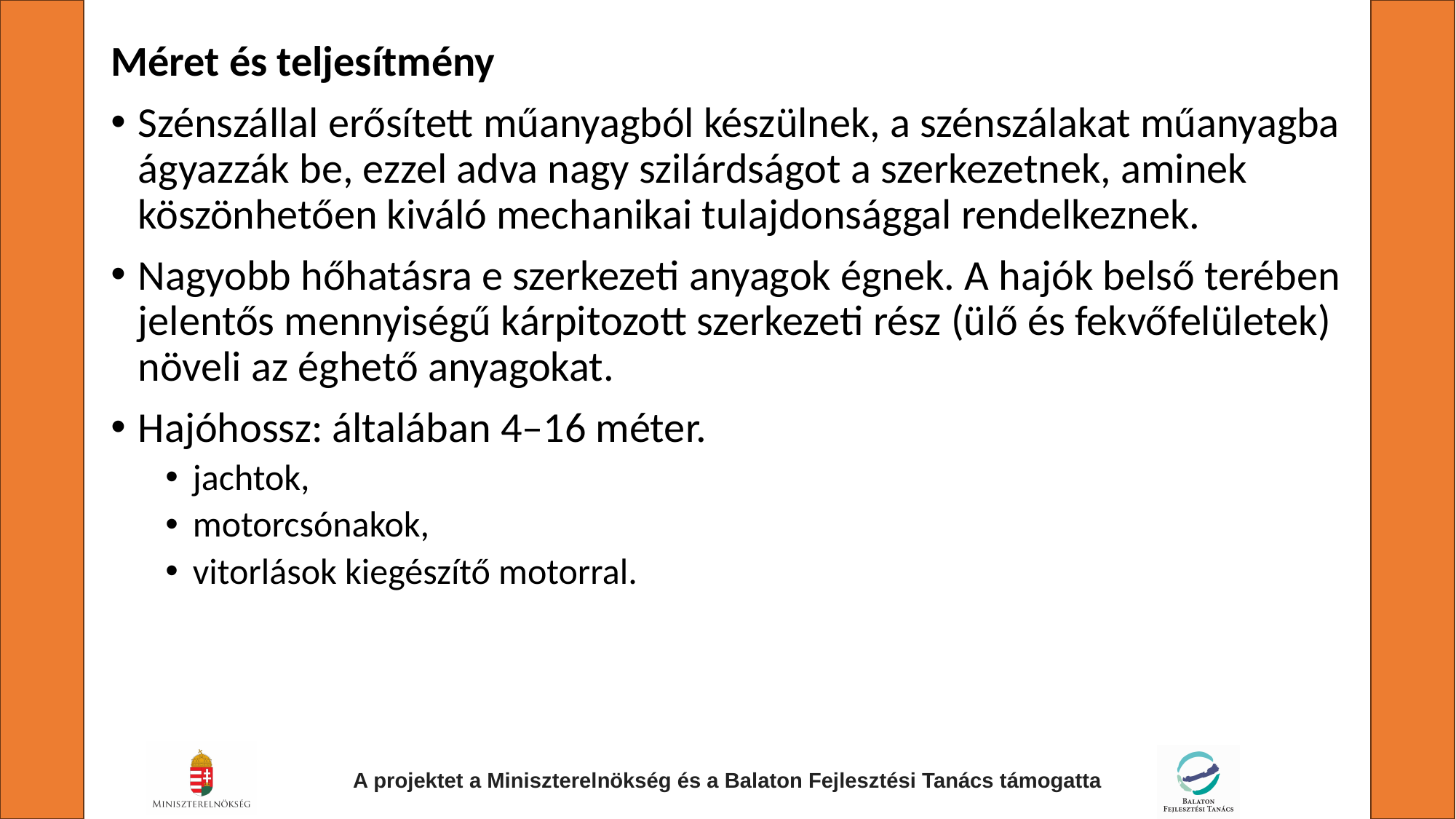

Méret és teljesítmény
Szénszállal erősített műanyagból készülnek, a szénszálakat műanyagba ágyazzák be, ezzel adva nagy szilárdságot a szerkezetnek, aminek köszönhetően kiváló mechanikai tulajdonsággal rendelkeznek.
Nagyobb hőhatásra e szerkezeti anyagok égnek. A hajók belső terében jelentős mennyiségű kárpitozott szerkezeti rész (ülő és fekvőfelületek) növeli az éghető anyagokat.
Hajóhossz: általában 4–16 méter.
jachtok,
motorcsónakok,
vitorlások kiegészítő motorral.